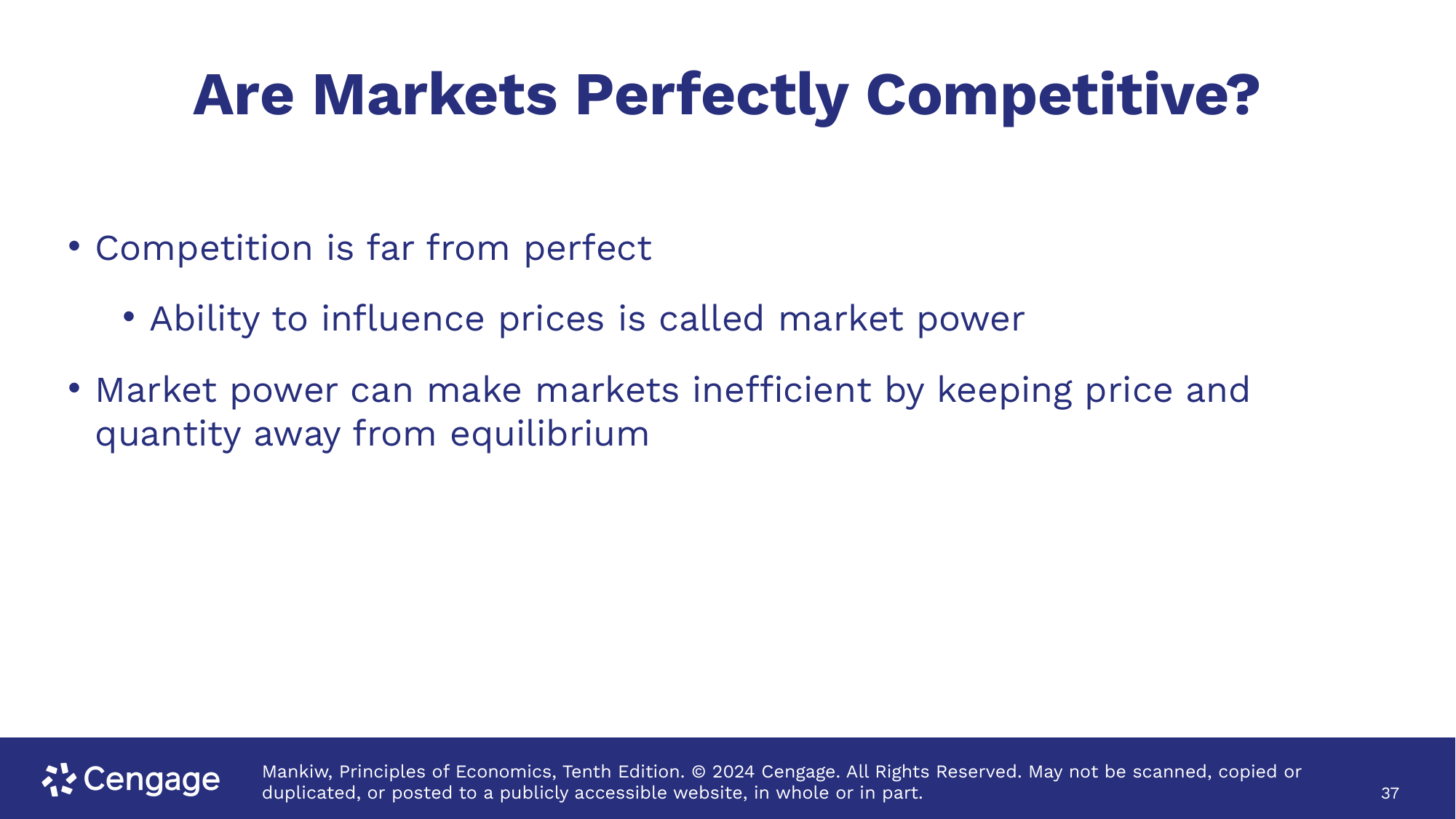

# Are Markets Perfectly Competitive?
Competition is far from perfect
Ability to influence prices is called market power
Market power can make markets inefficient by keeping price and quantity away from equilibrium